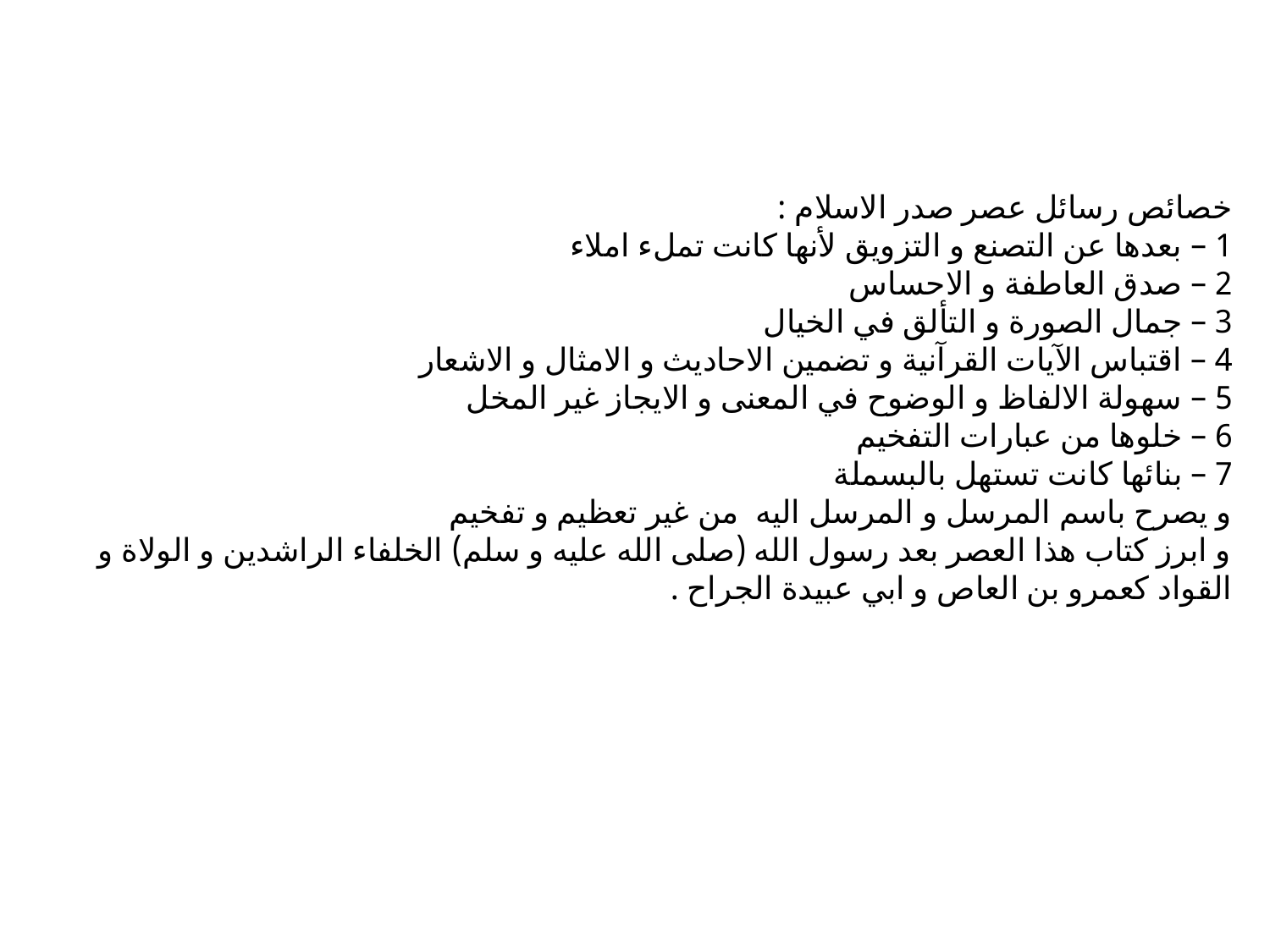

خصائص رسائل عصر صدر الاسلام :
1 – بعدها عن التصنع و التزويق لأنها كانت تملء املاء
2 – صدق العاطفة و الاحساس
3 – جمال الصورة و التألق في الخيال
4 – اقتباس الآيات القرآنية و تضمين الاحاديث و الامثال و الاشعار
5 – سهولة الالفاظ و الوضوح في المعنى و الايجاز غير المخل
6 – خلوها من عبارات التفخيم
7 – بنائها كانت تستهل بالبسملة
و يصرح باسم المرسل و المرسل اليه  من غير تعظيم و تفخيم
و ابرز كتاب هذا العصر بعد رسول الله (صلى الله عليه و سلم) الخلفاء الراشدين و الولاة و القواد كعمرو بن العاص و ابي عبيدة الجراح .